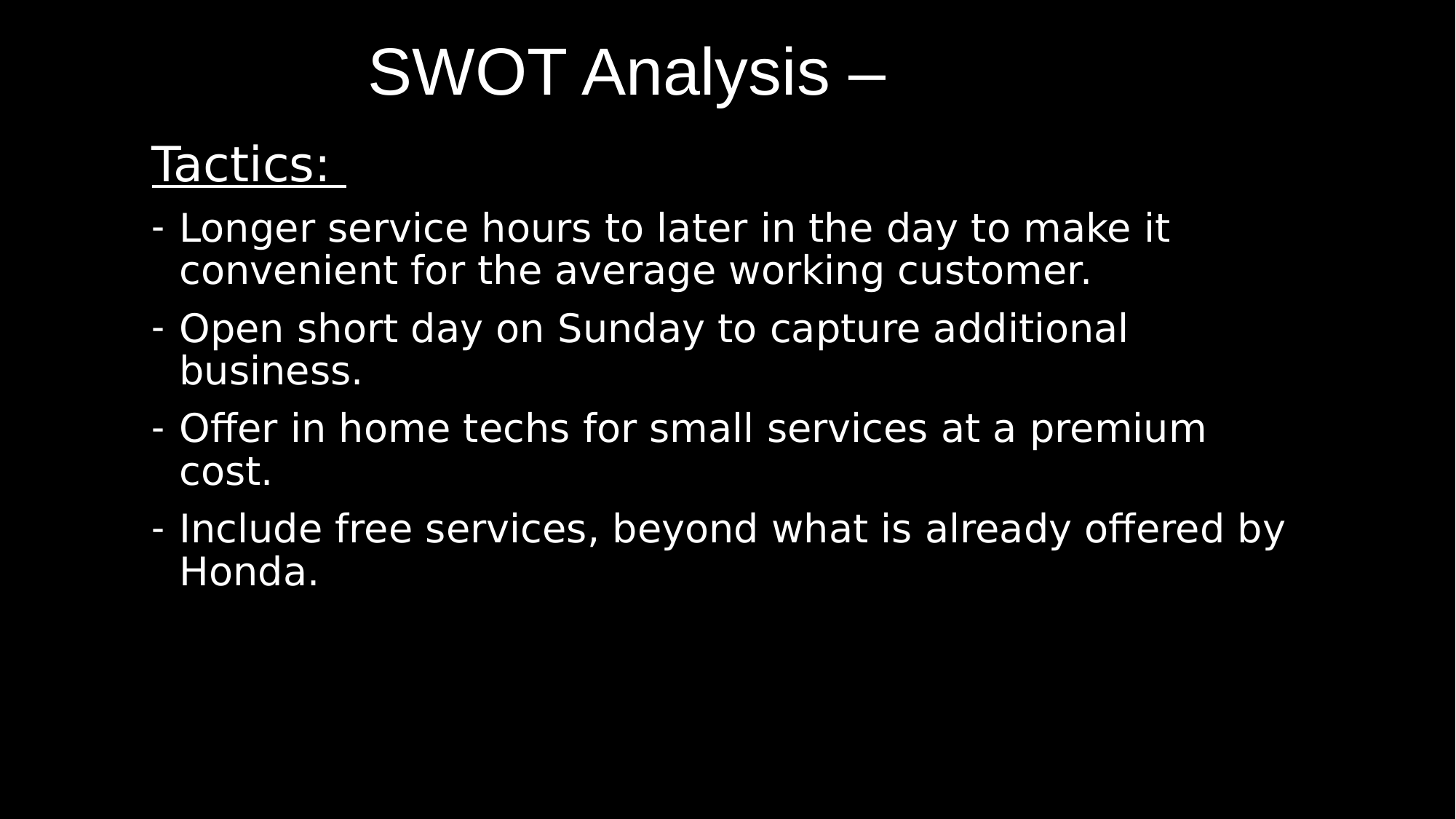

# SWOT Analysis –
Tactics:
Longer service hours to later in the day to make it convenient for the average working customer.
Open short day on Sunday to capture additional business.
Offer in home techs for small services at a premium cost.
Include free services, beyond what is already offered by Honda.